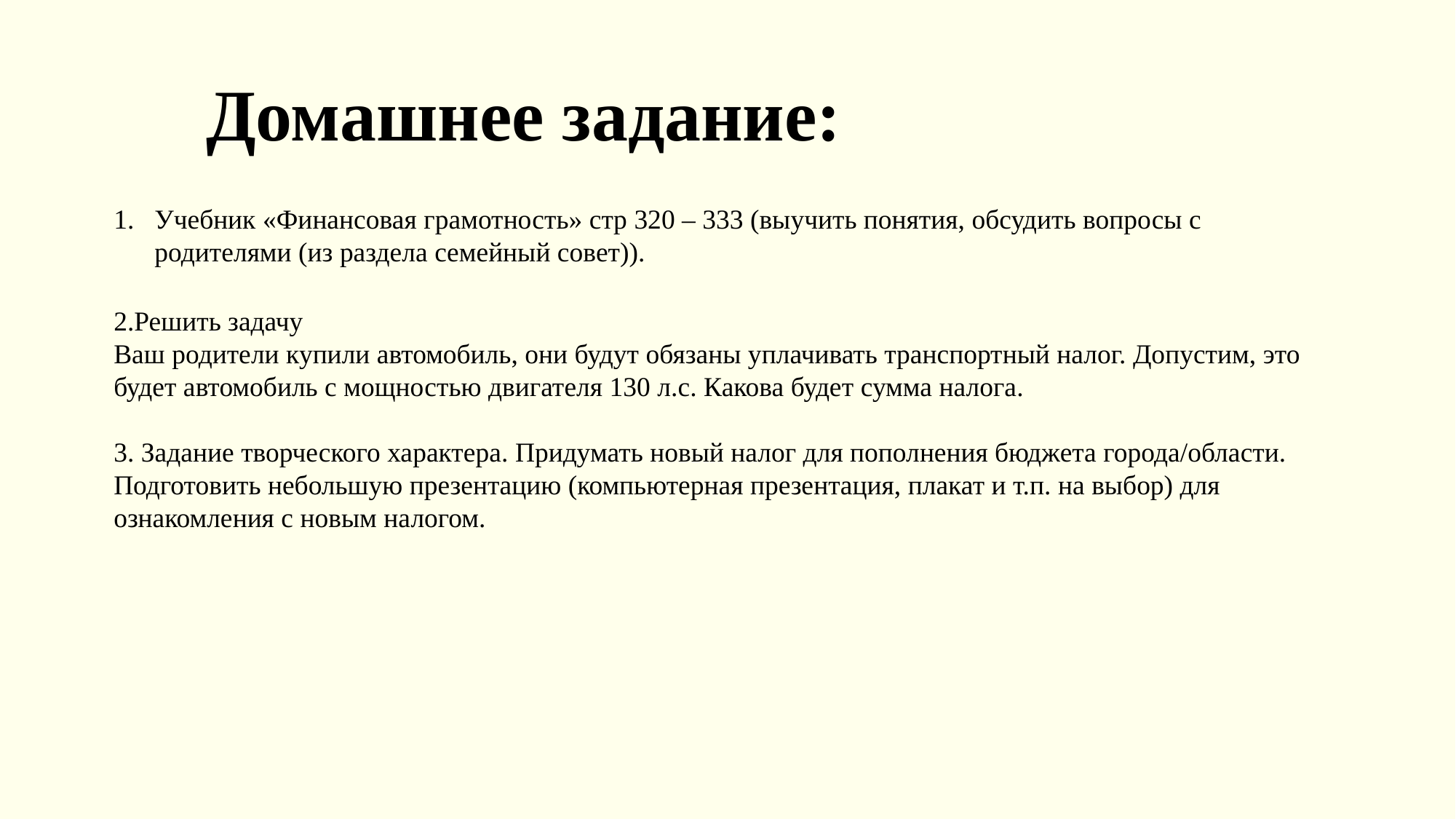

# Домашнее задание:
Учебник «Финансовая грамотность» стр 320 – 333 (выучить понятия, обсудить вопросы с родителями (из раздела семейный совет)).

2.Решить задачу
Ваш родители купили автомобиль, они будут обязаны уплачивать транспортный налог. Допустим, это будет автомобиль с мощностью двигателя 130 л.с. Какова будет сумма налога.

3. Задание творческого характера. Придумать новый налог для пополнения бюджета города/области. Подготовить небольшую презентацию (компьютерная презентация, плакат и т.п. на выбор) для ознакомления с новым налогом.